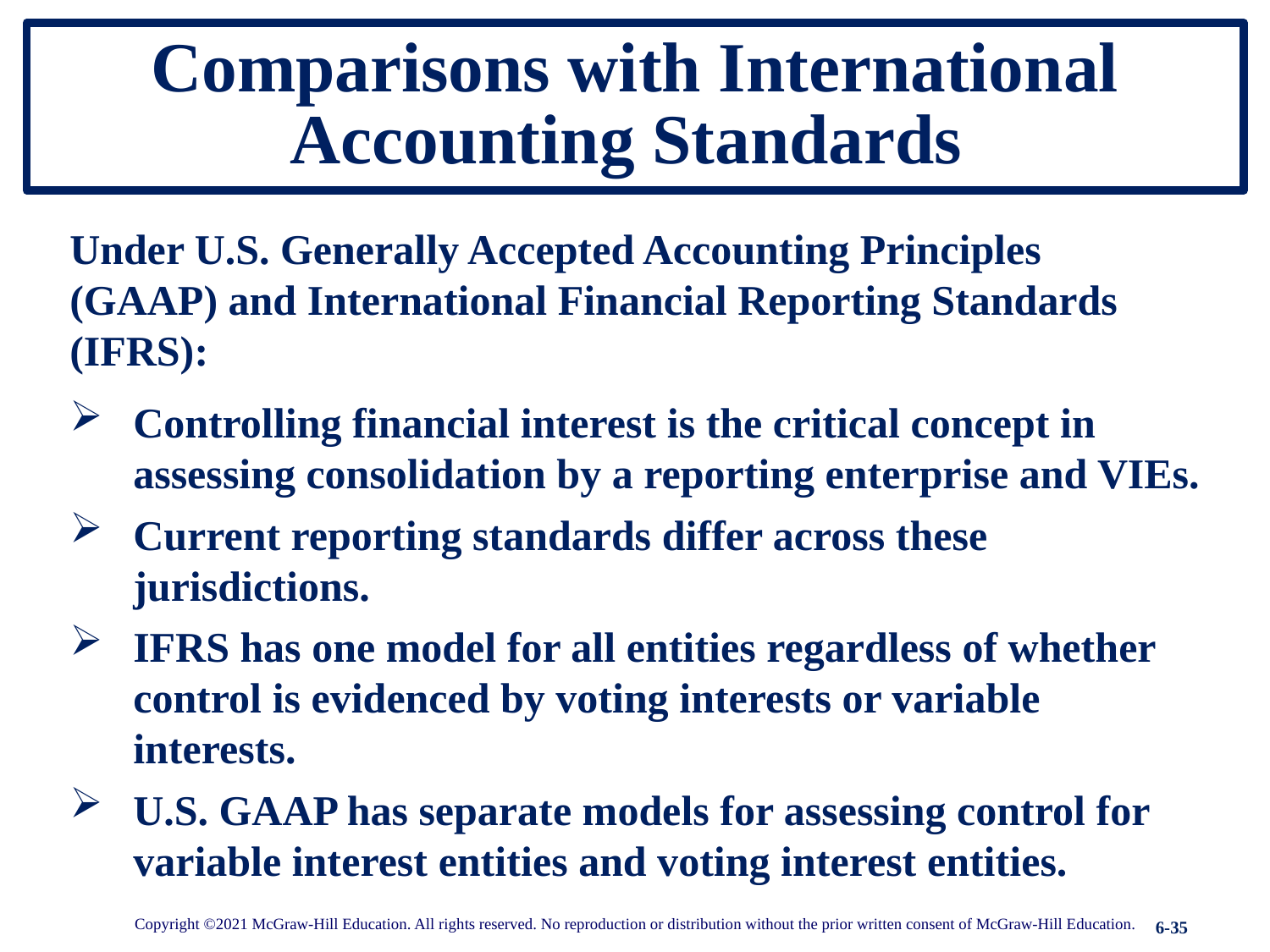

# Comparisons with International Accounting Standards
Under U.S. Generally Accepted Accounting Principles (GAAP) and International Financial Reporting Standards (IFRS):
Controlling financial interest is the critical concept in assessing consolidation by a reporting enterprise and VIEs.
Current reporting standards differ across these jurisdictions.
IFRS has one model for all entities regardless of whether control is evidenced by voting interests or variable interests.
U.S. GAAP has separate models for assessing control for variable interest entities and voting interest entities.
Copyright ©2021 McGraw-Hill Education. All rights reserved. No reproduction or distribution without the prior written consent of McGraw-Hill Education.
6-35